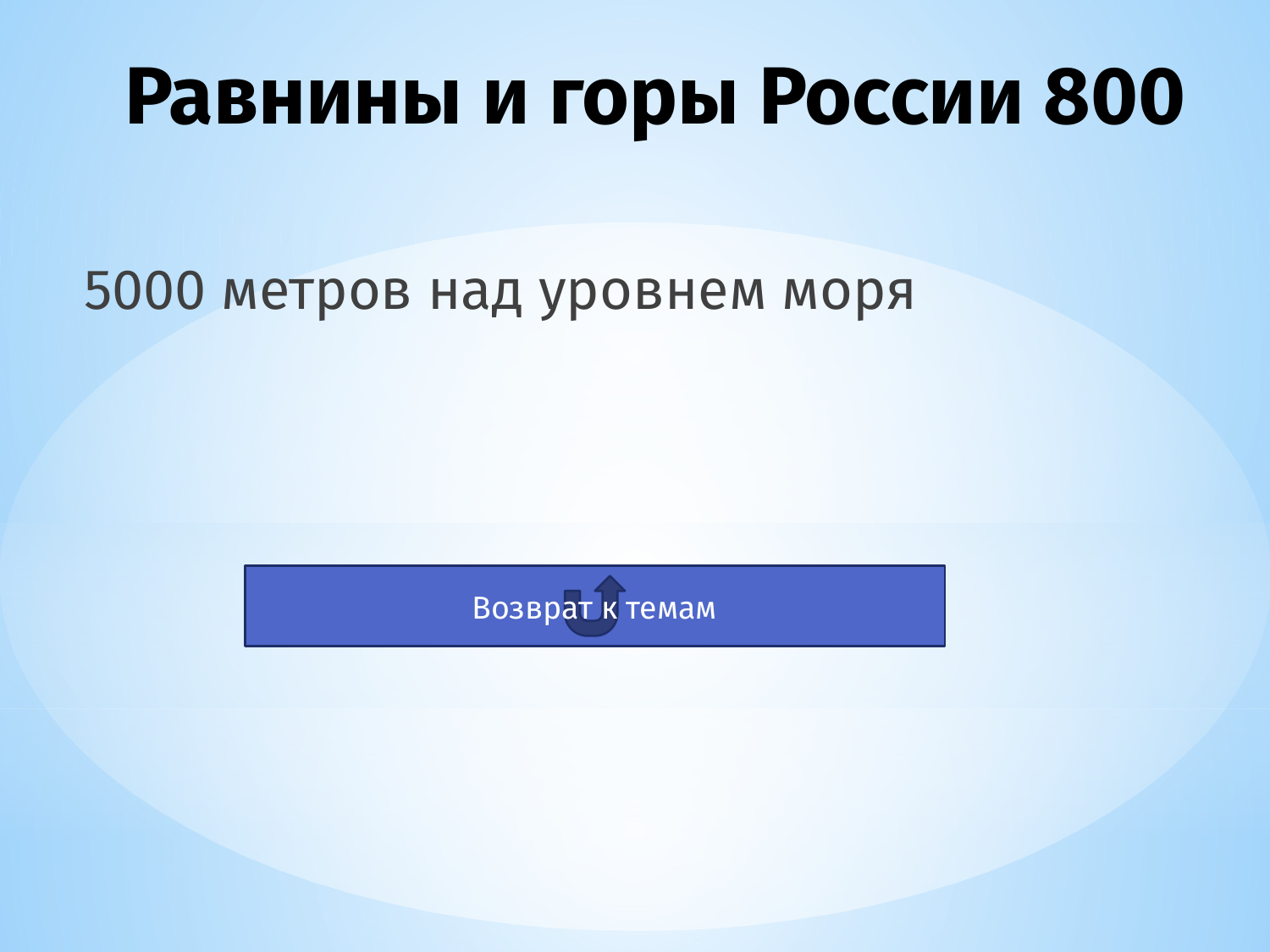

# Равнины и горы России 800
5000 метров над уровнем моря
Возврат к темам